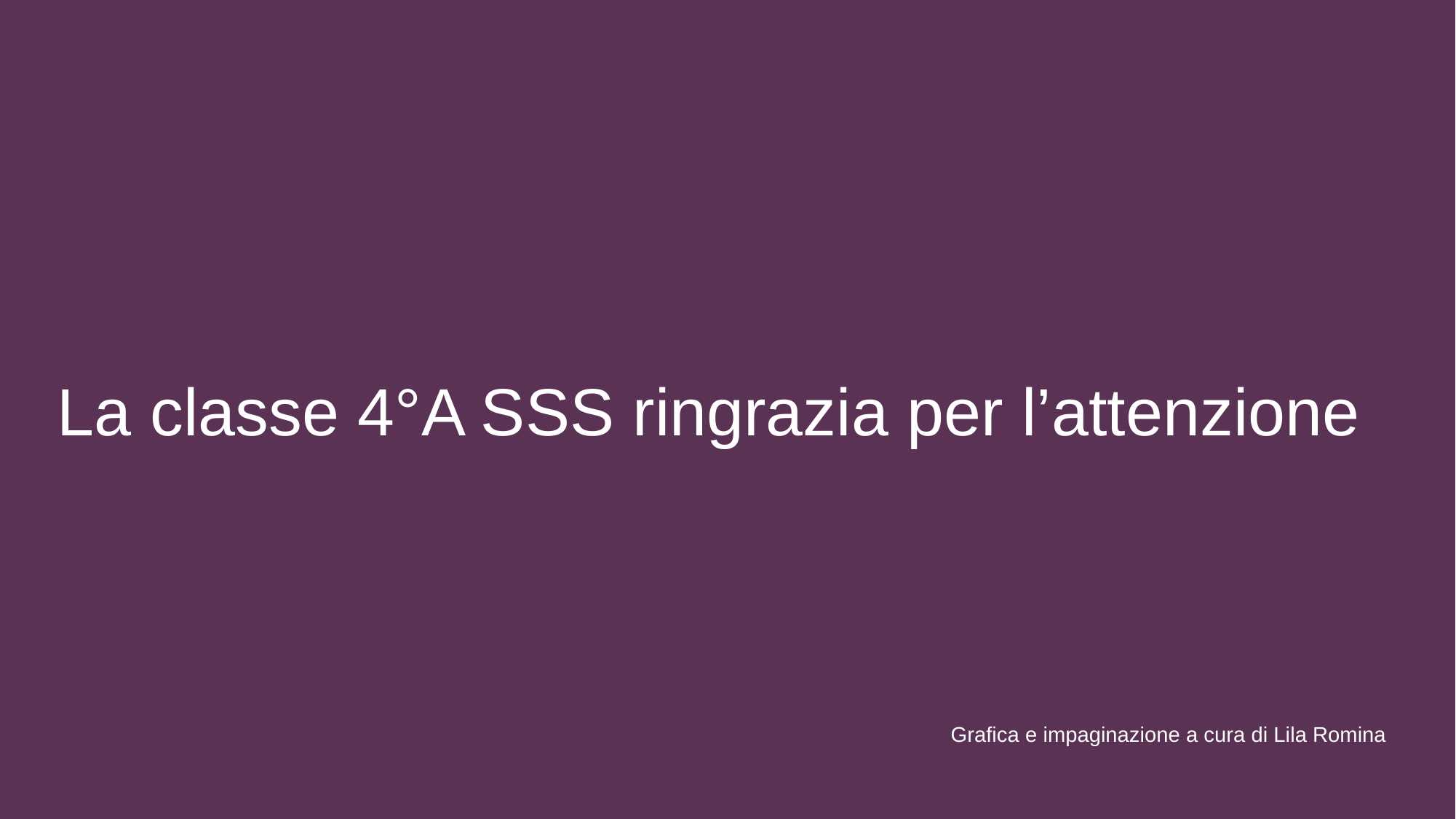

La classe 4°A SSS ringrazia per l’attenzione
Grafica e impaginazione a cura di Lila Romina